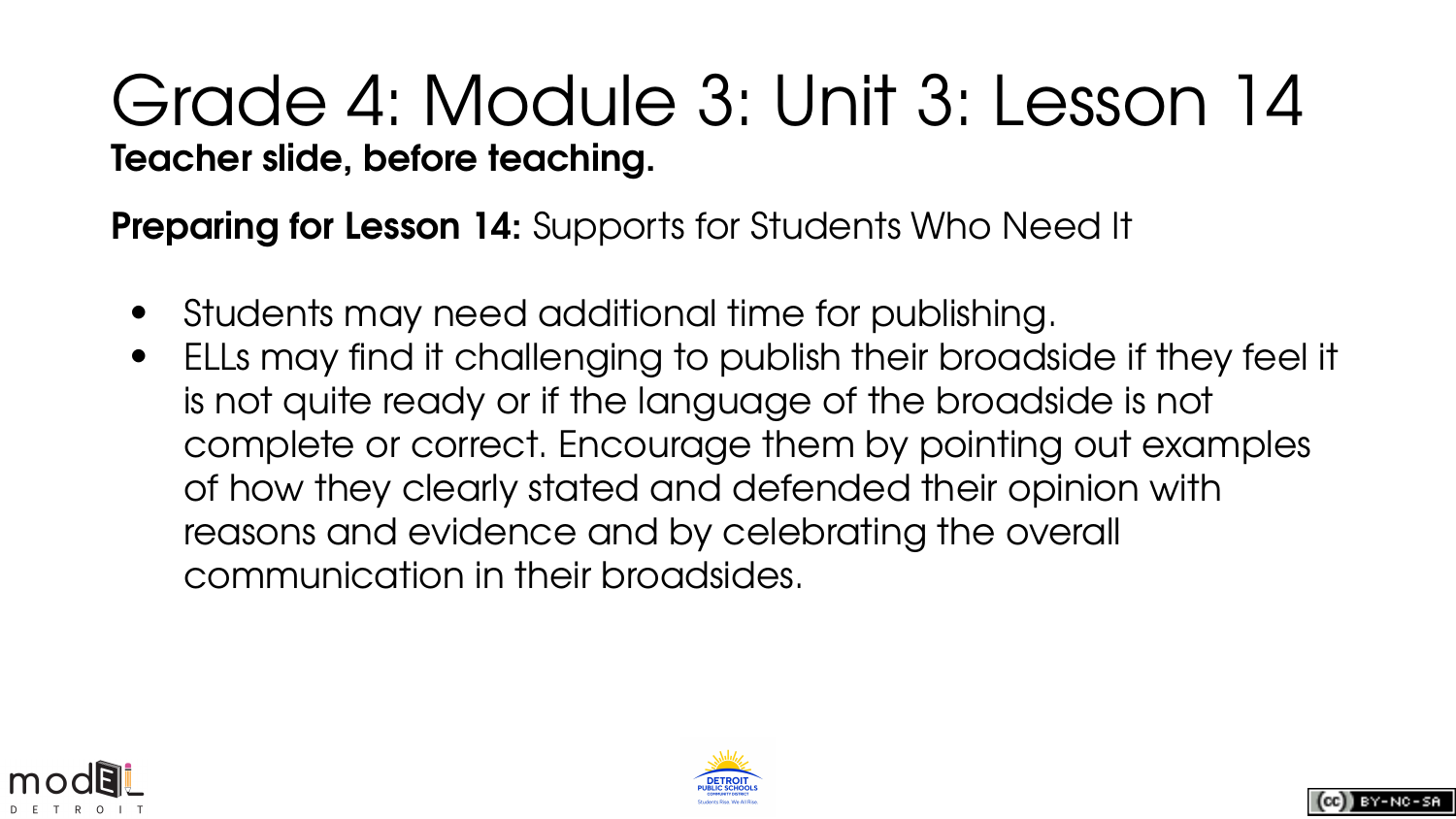

# Grade 4: Module 3: Unit 3: Lesson 14
Teacher slide, before teaching.
Preparing for Lesson 14: Supports for Students Who Need It

Students may need additional time for publishing.
ELLs may find it challenging to publish their broadside if they feel it is not quite ready or if the language of the broadside is not complete or correct. Encourage them by pointing out examples of how they clearly stated and defended their opinion with reasons and evidence and by celebrating the overall communication in their broadsides.